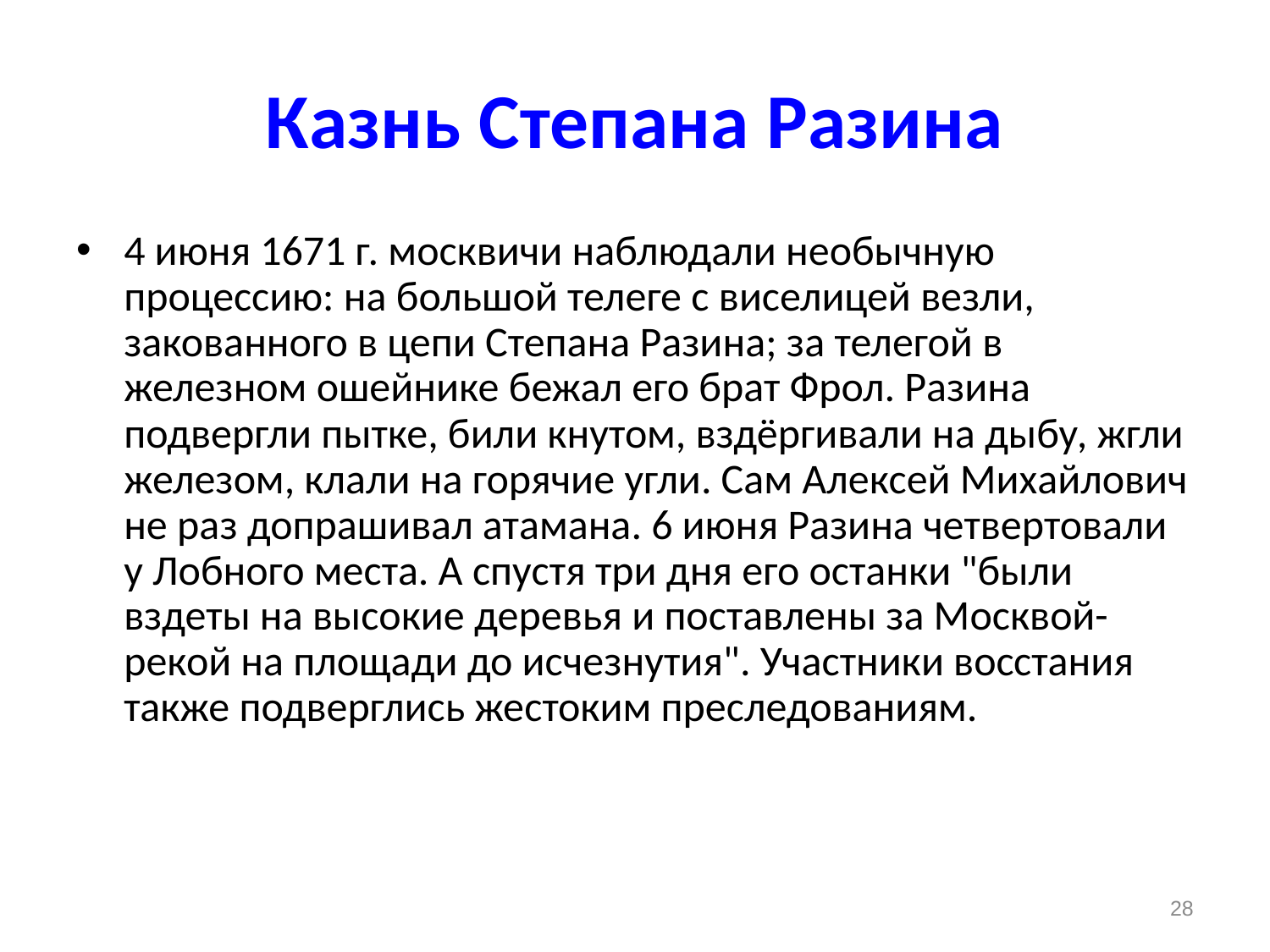

# Казнь Степана Разина
4 июня 1671 г. москвичи наблюдали необычную процессию: на большой телеге с виселицей везли, закованного в цепи Степана Разина; за телегой в железном ошейнике бежал его брат Фрол. Разина подвергли пытке, били кнутом, вздёргивали на дыбу, жгли железом, клали на горячие угли. Сам Алексей Михайлович не раз допрашивал атамана. 6 июня Разина четвертовали у Лобного места. А спустя три дня его останки "были вздеты на высокие деревья и поставлены за Москвой-рекой на площади до исчезнутия". Участники восстания также подверглись жестоким преследованиям.
28